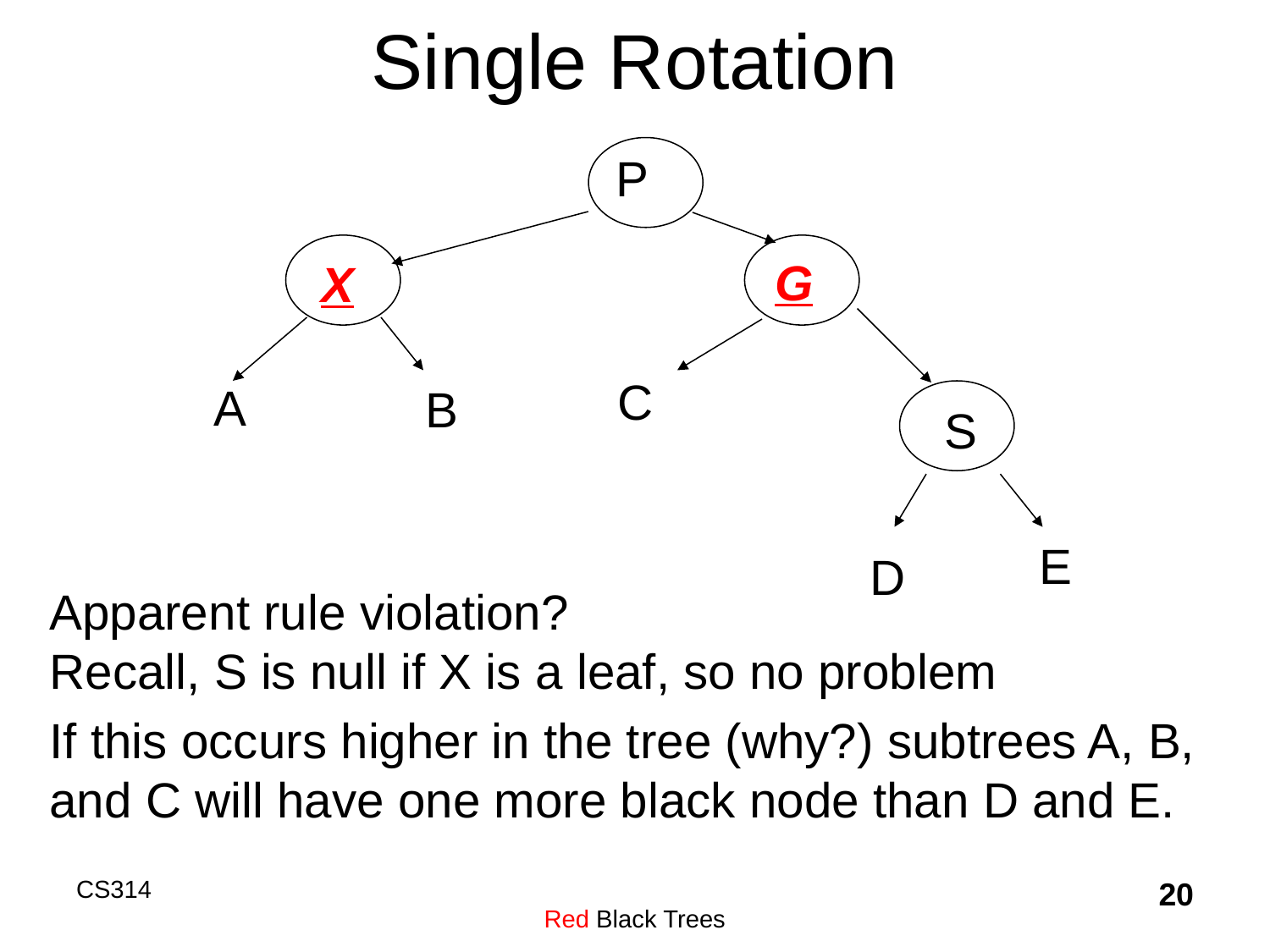

# Single Rotation

P

G
X

C
A
B

S

E
D
Apparent rule violation?
Recall, S is null if X is a leaf, so no problem
If this occurs higher in the tree (why?) subtrees A, B,
and C will have one more black node than D and E.
CS314

Red Black Trees
20